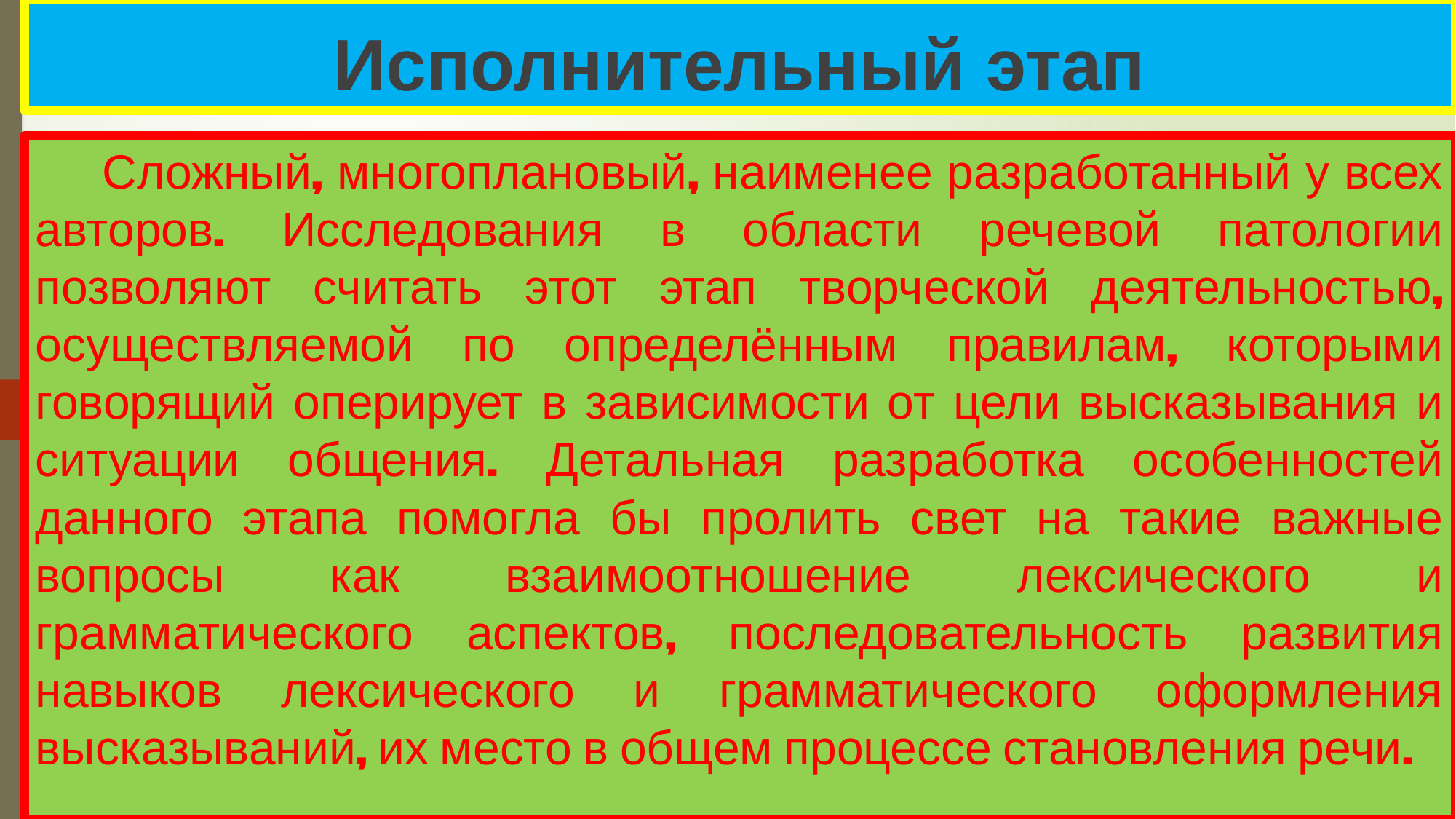

# Исполнительный этап
     Сложный, многоплановый, наименее разработанный у всех авторов. Исследования в области речевой патологии позволяют считать этот этап творческой деятельностью, осуществляемой по определённым правилам, которыми говорящий оперирует в зависимости от цели высказывания и ситуации общения. Детальная разработка особенностей данного этапа помогла бы пролить свет на такие важные вопросы как взаимоотношение лексического и грамматического аспектов, последовательность развития навыков лексического и грамматического оформления высказываний, их место в общем процессе становления речи.